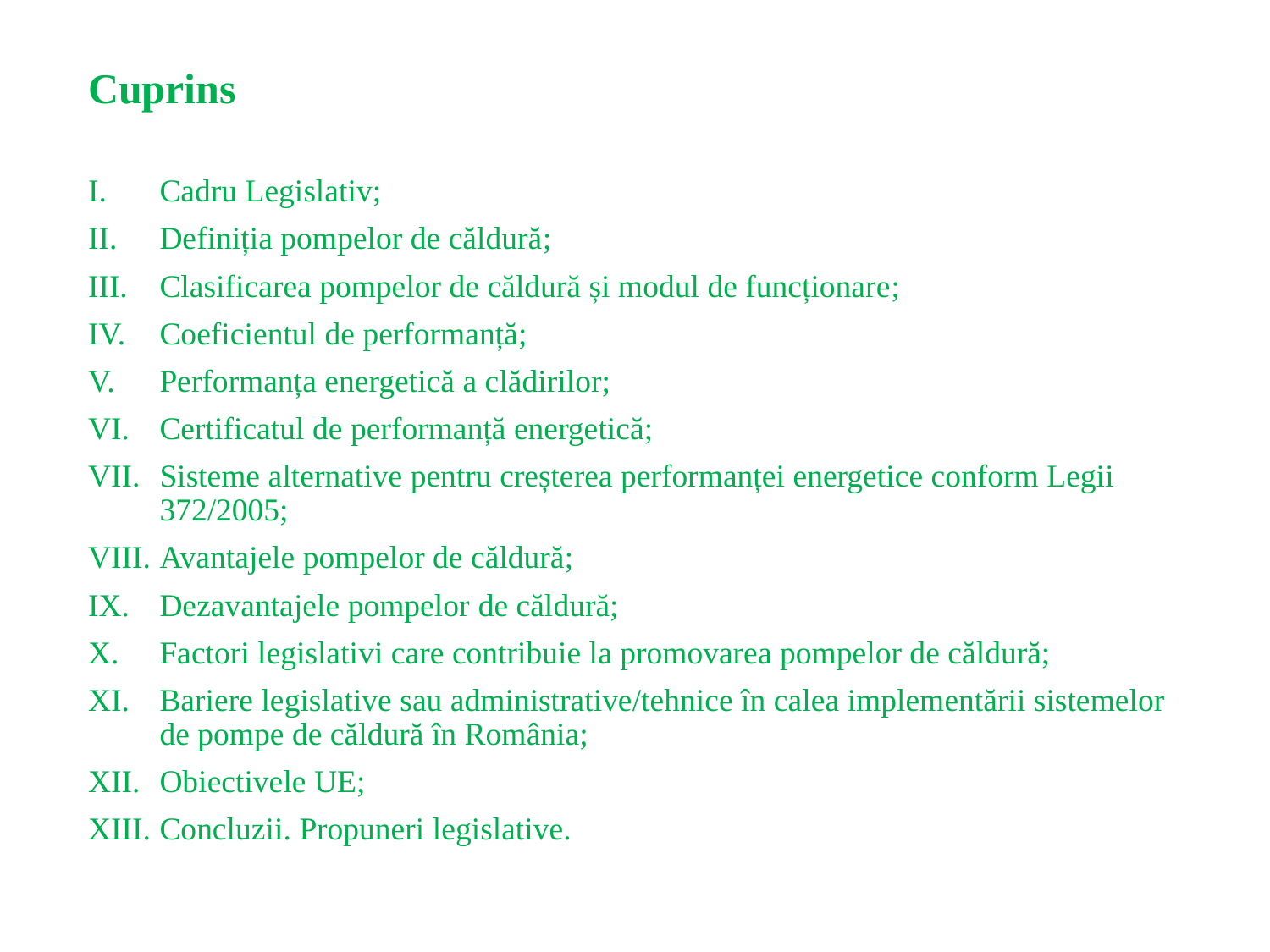

# Cuprins
Cadru Legislativ;
Definiția pompelor de căldură;
Clasificarea pompelor de căldură și modul de funcționare;
Coeficientul de performanță;
Performanța energetică a clădirilor;
Certificatul de performanță energetică;
Sisteme alternative pentru creșterea performanței energetice conform Legii 372/2005;
Avantajele pompelor de căldură;
Dezavantajele pompelor de căldură;
Factori legislativi care contribuie la promovarea pompelor de căldură;
Bariere legislative sau administrative/tehnice în calea implementării sistemelor de pompe de căldură în România;
Obiectivele UE;
Concluzii. Propuneri legislative.